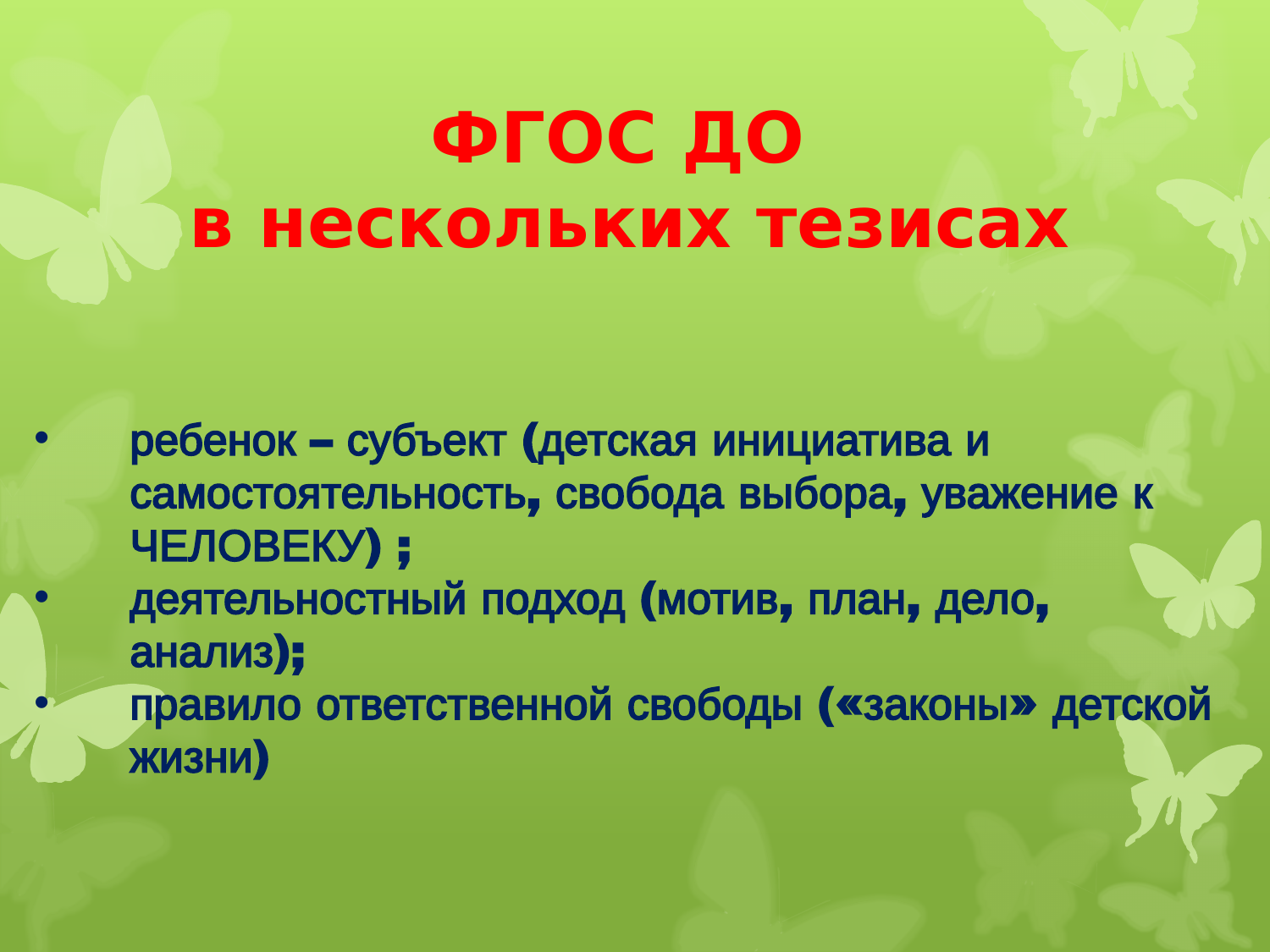

ФГОС ДО
в нескольких тезисах
ребенок – субъект (детская инициатива и самостоятельность, свобода выбора, уважение к ЧЕЛОВЕКУ) ;
деятельностный подход (мотив, план, дело, анализ);
правило ответственной свободы («законы» детской жизни)